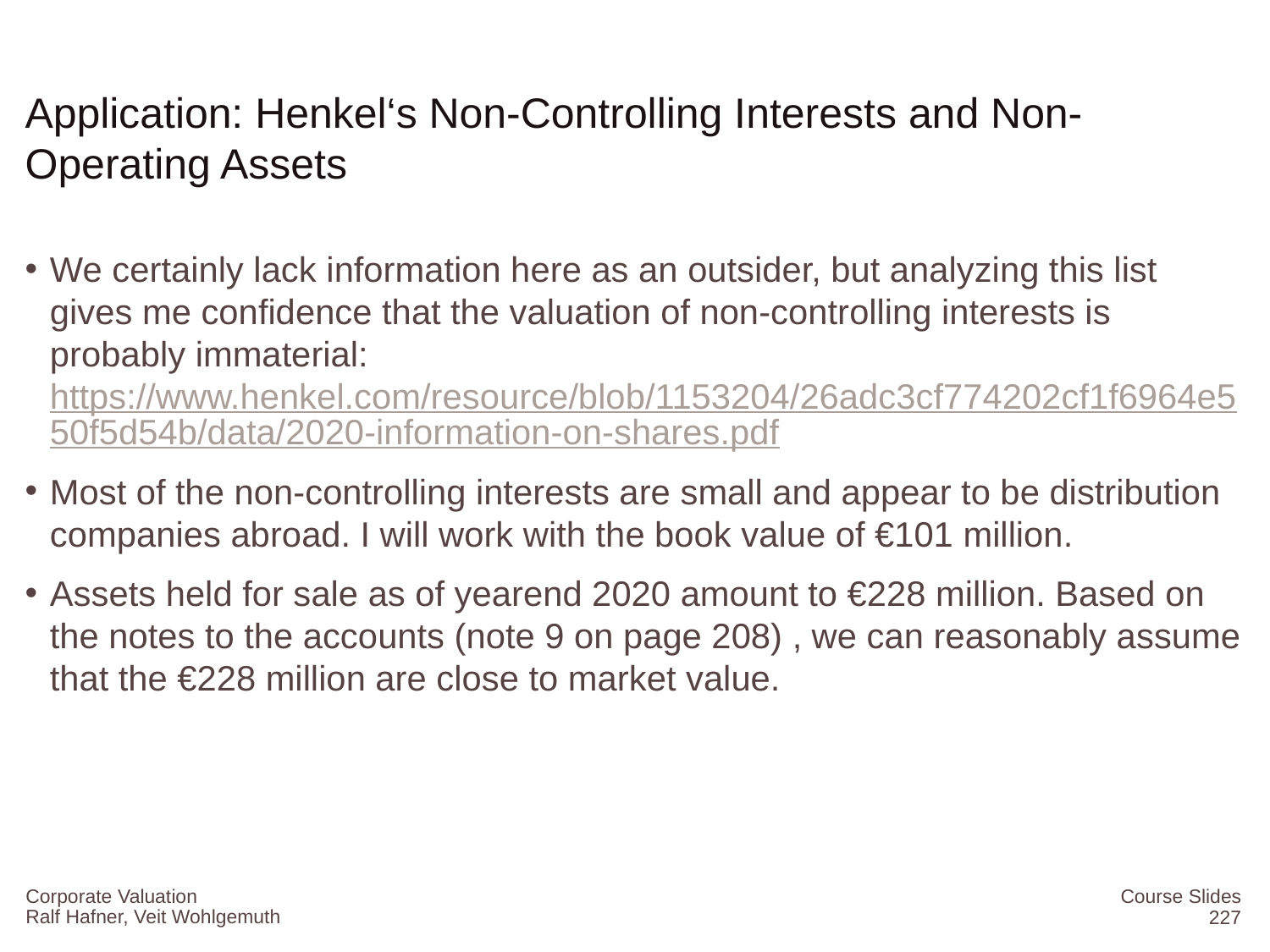

# Application: Henkel‘s Non-Controlling Interests and Non-Operating Assets
We certainly lack information here as an outsider, but analyzing this list gives me confidence that the valuation of non-controlling interests is probably immaterial: https://www.henkel.com/resource/blob/1153204/26adc3cf774202cf1f6964e550f5d54b/data/2020-information-on-shares.pdf
Most of the non-controlling interests are small and appear to be distribution companies abroad. I will work with the book value of €101 million.
Assets held for sale as of yearend 2020 amount to €228 million. Based on the notes to the accounts (note 9 on page 208) , we can reasonably assume that the €228 million are close to market value.

Corporate Valuation
Course Slides
227